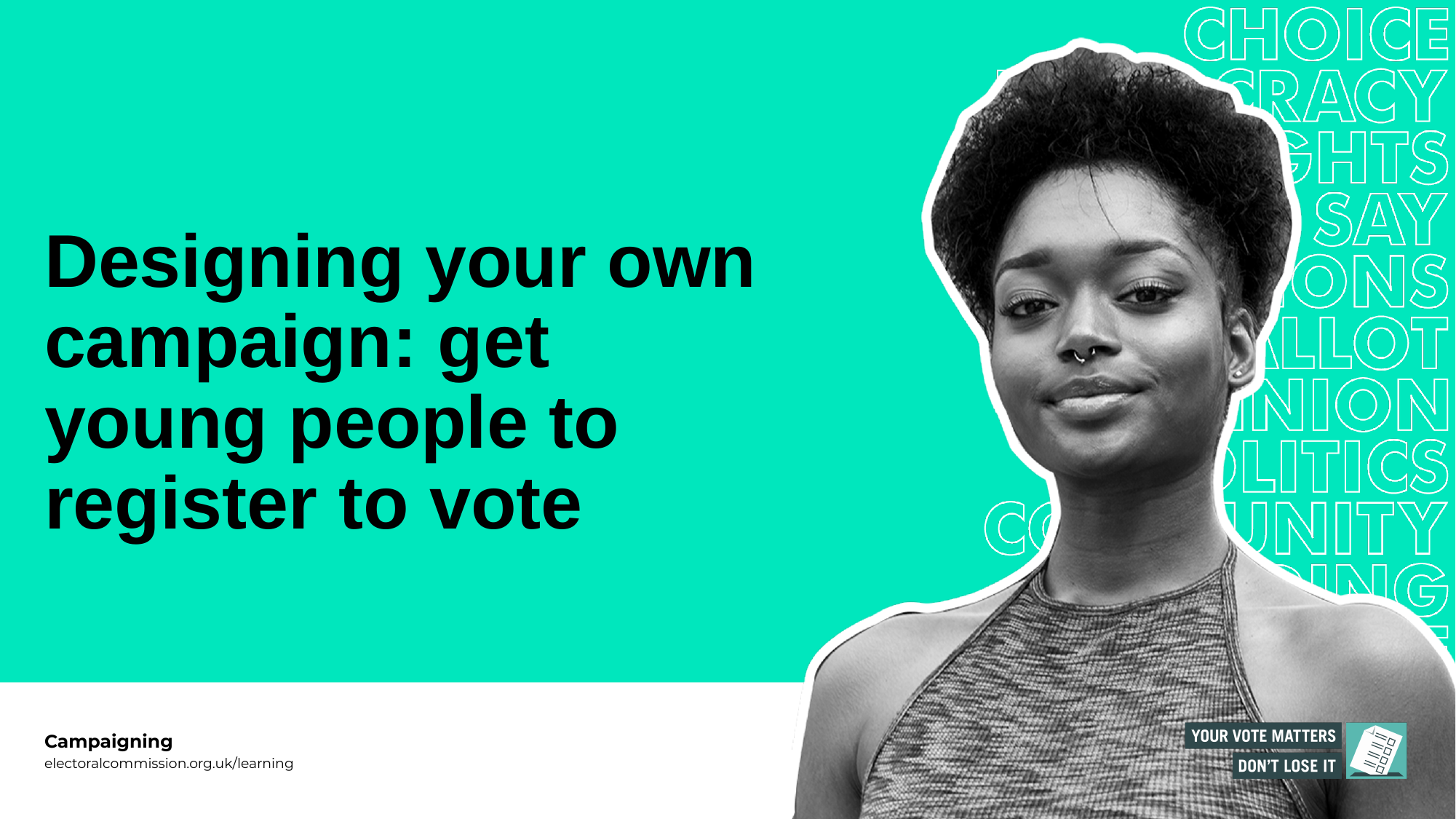

# Designing your own campaign: get young people to register to vote
Campaigning